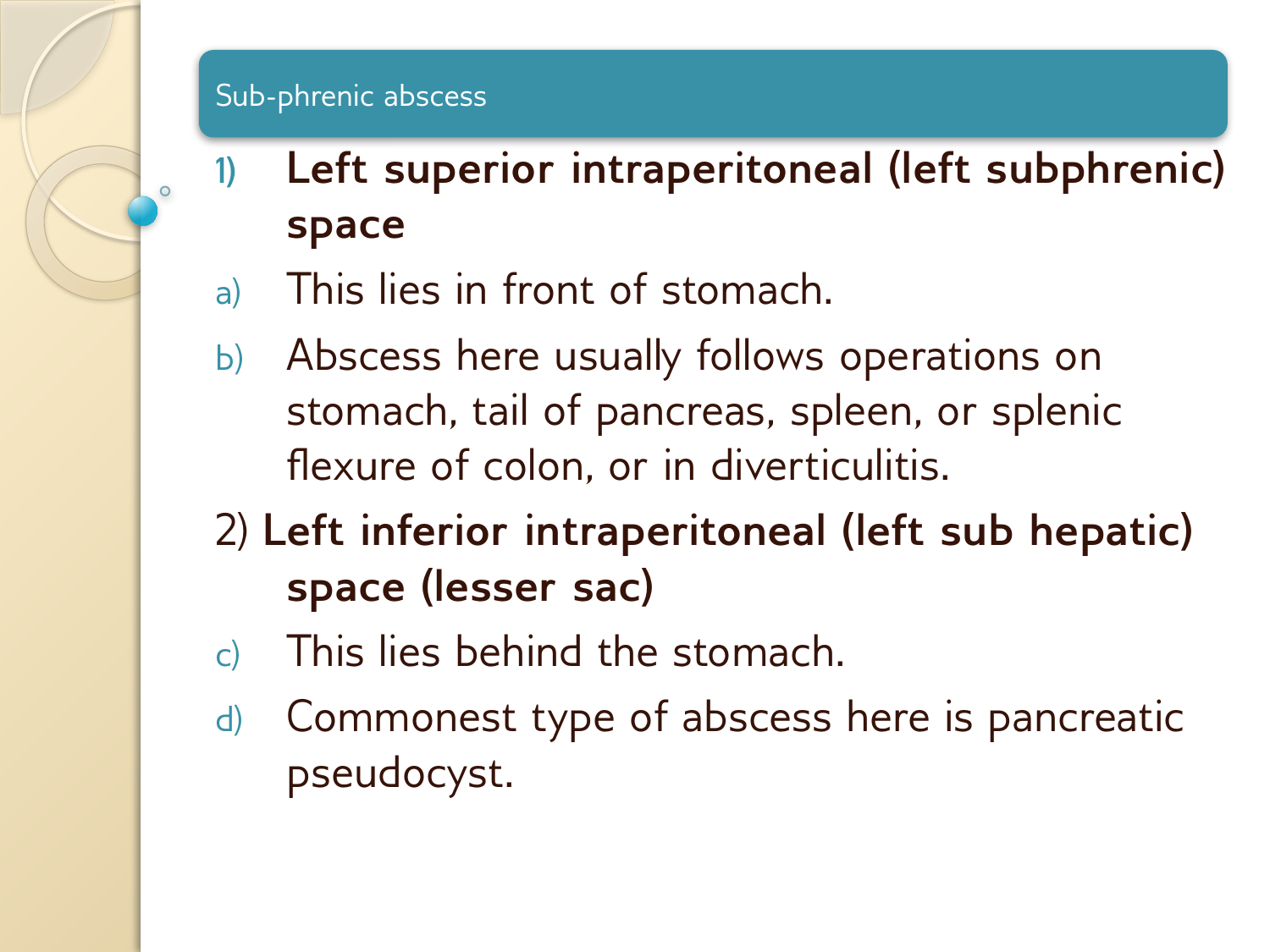

Sub-phrenic abscess
Left superior intraperitoneal (left subphrenic) space
This lies in front of stomach.
Abscess here usually follows operations on stomach, tail of pancreas, spleen, or splenic flexure of colon, or in diverticulitis.
2) Left inferior intraperitoneal (left sub hepatic) space (lesser sac)
This lies behind the stomach.
Commonest type of abscess here is pancreatic pseudocyst.